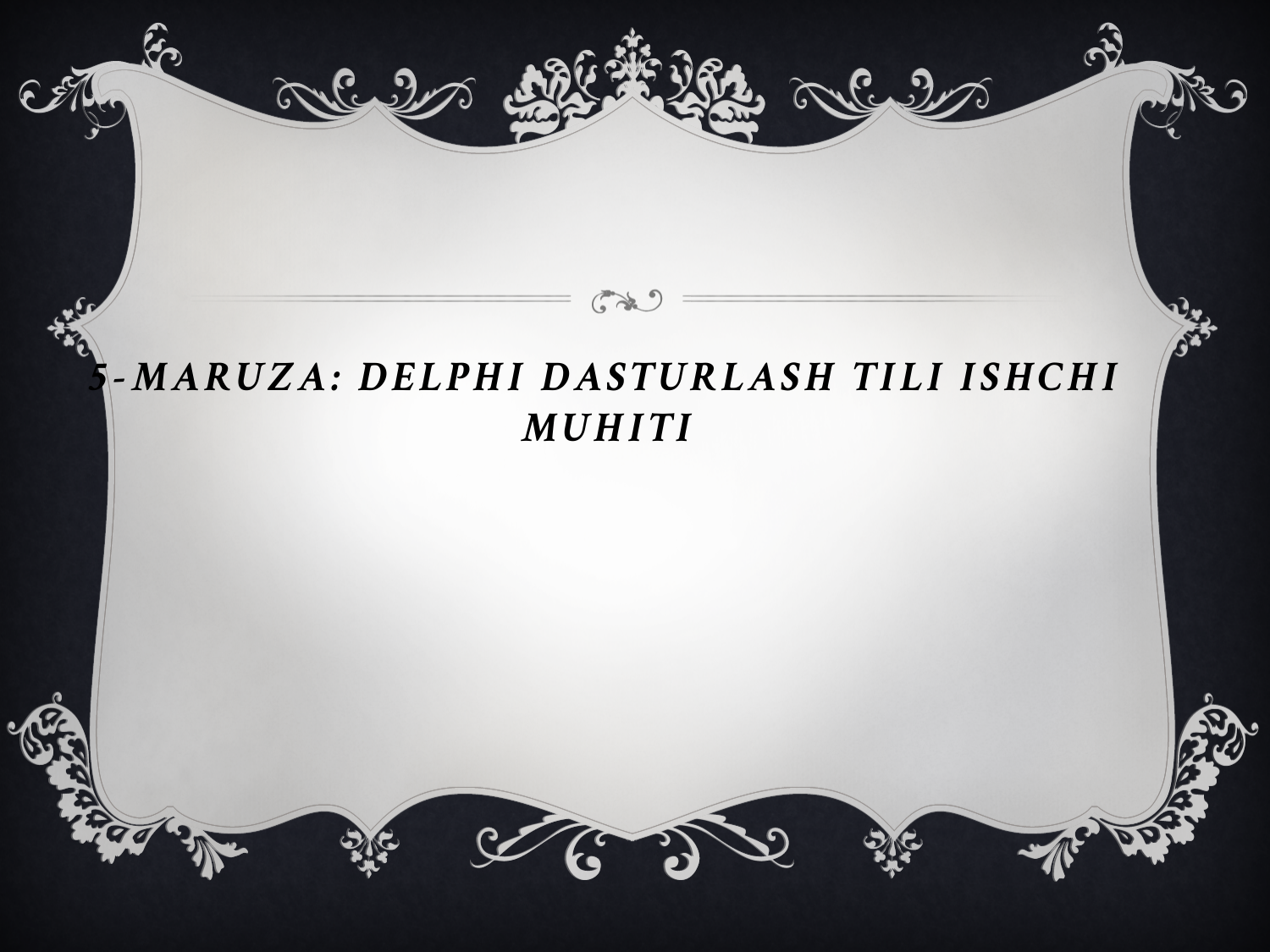

# 5-MARUZA: DELPHI DASTURLASH TILI ISHCHI MUHITI